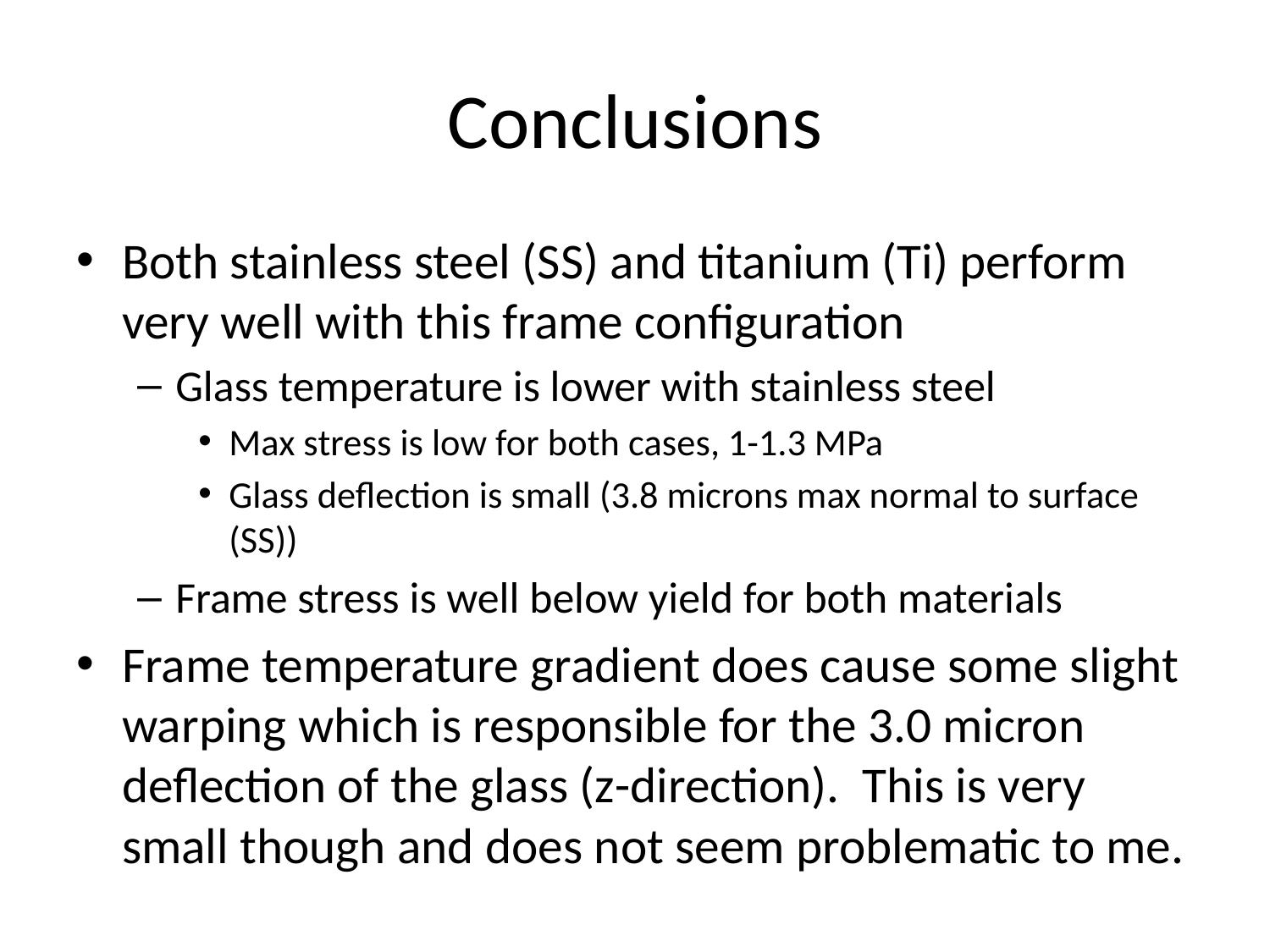

# Conclusions
Both stainless steel (SS) and titanium (Ti) perform very well with this frame configuration
Glass temperature is lower with stainless steel
Max stress is low for both cases, 1-1.3 MPa
Glass deflection is small (3.8 microns max normal to surface (SS))
Frame stress is well below yield for both materials
Frame temperature gradient does cause some slight warping which is responsible for the 3.0 micron deflection of the glass (z-direction).  This is very small though and does not seem problematic to me.